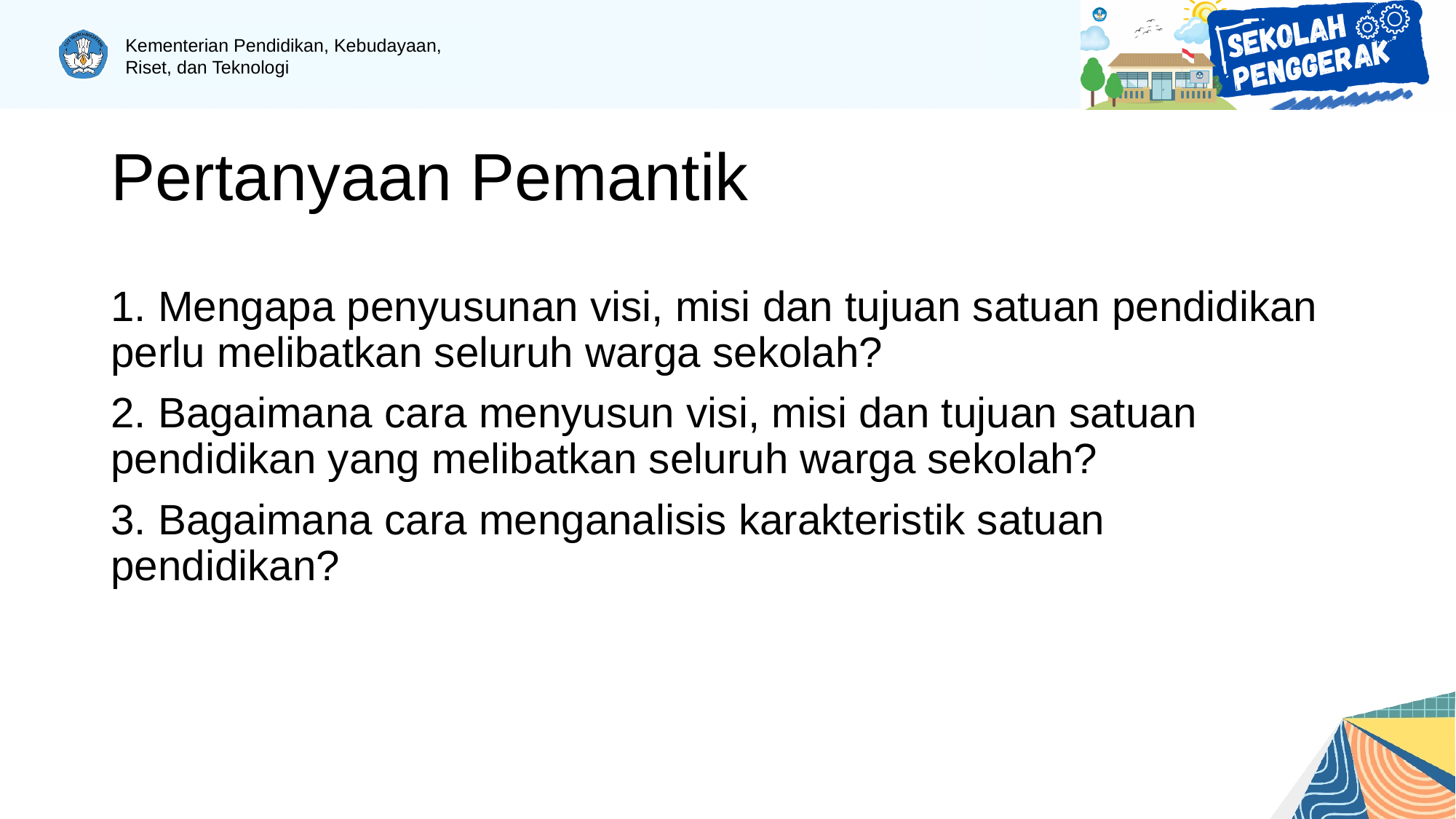

# Pertanyaan Pemantik
1. Mengapa penyusunan visi, misi dan tujuan satuan pendidikan perlu melibatkan seluruh warga sekolah?
2. Bagaimana cara menyusun visi, misi dan tujuan satuan pendidikan yang melibatkan seluruh warga sekolah?
3. Bagaimana cara menganalisis karakteristik satuan pendidikan?